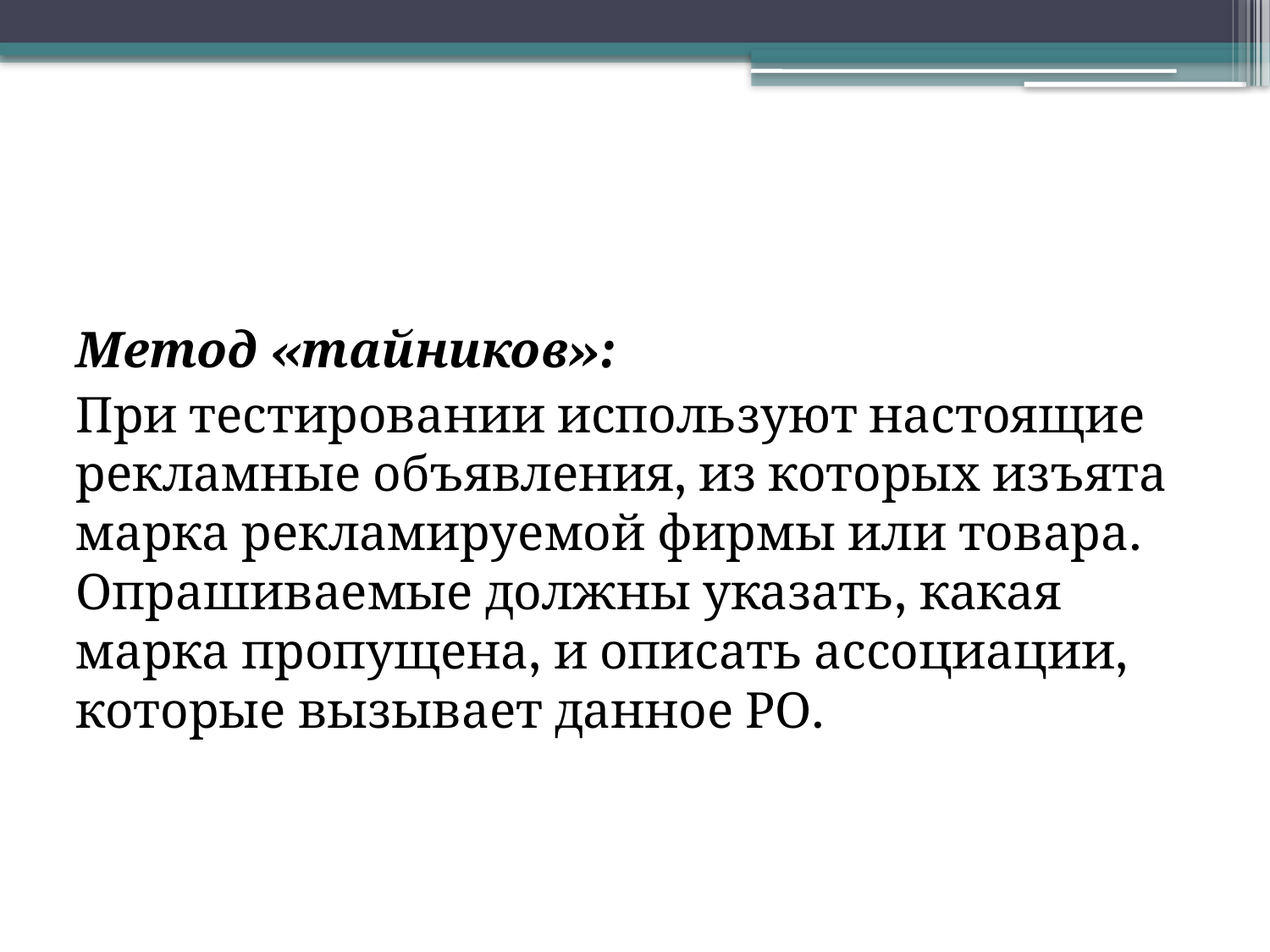

Метод «тайников»:
При тестировании используют настоящие рекламные объявления, из которых изъята марка рекламируемой фирмы или товара. Опрашиваемые должны указать, какая марка пропущена, и описать ассоциации, которые вызывает данное РО.